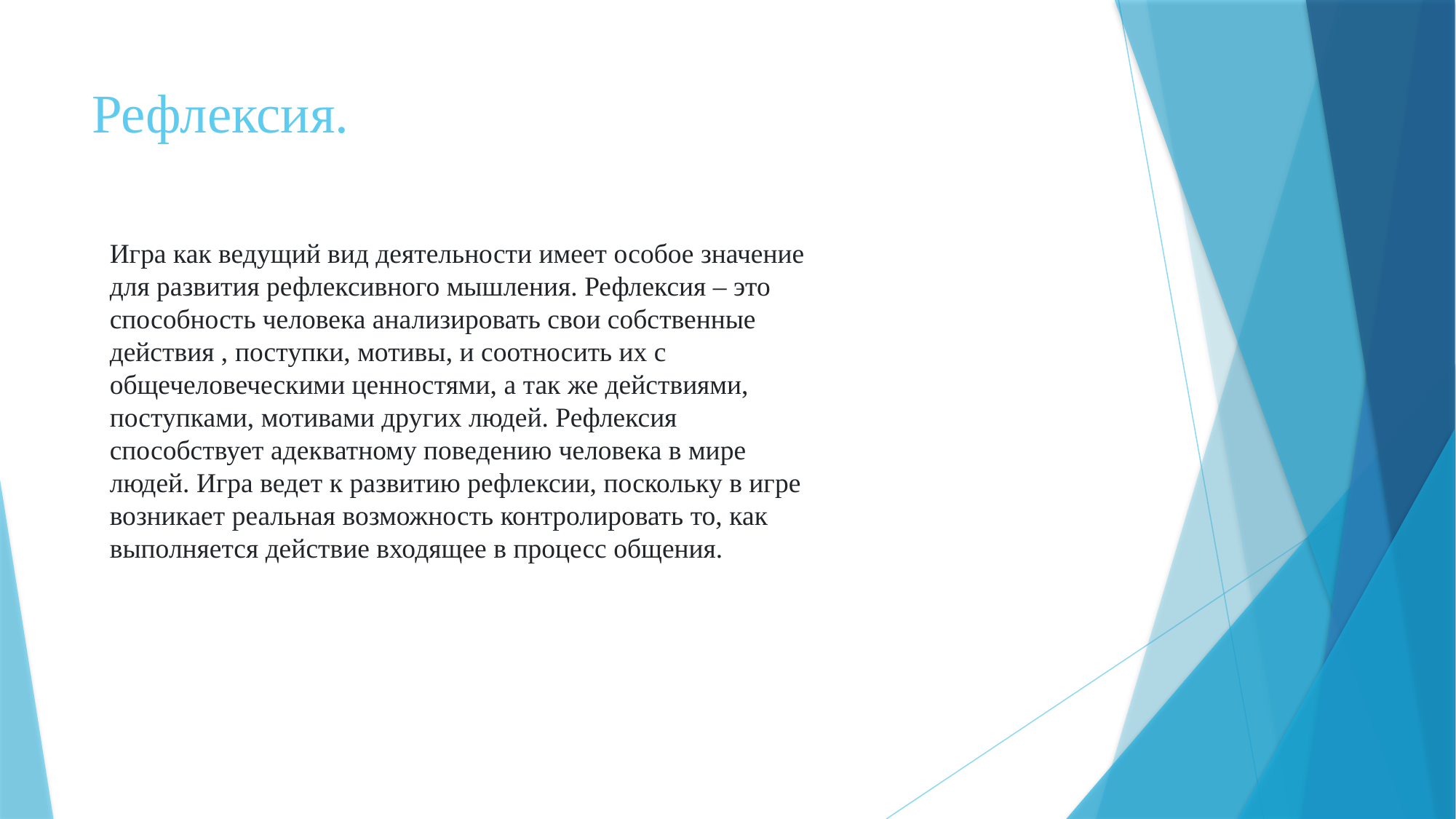

# Рефлексия.
Игра как ведущий вид деятельности имеет особое значение для развития рефлексивного мышления. Рефлексия – это способность человека анализировать свои собственные действия , поступки, мотивы, и соотносить их с общечеловеческими ценностями, а так же действиями, поступками, мотивами других людей. Рефлексия способствует адекватному поведению человека в мире людей. Игра ведет к развитию рефлексии, поскольку в игре возникает реальная возможность контролировать то, как выполняется действие входящее в процесс общения.